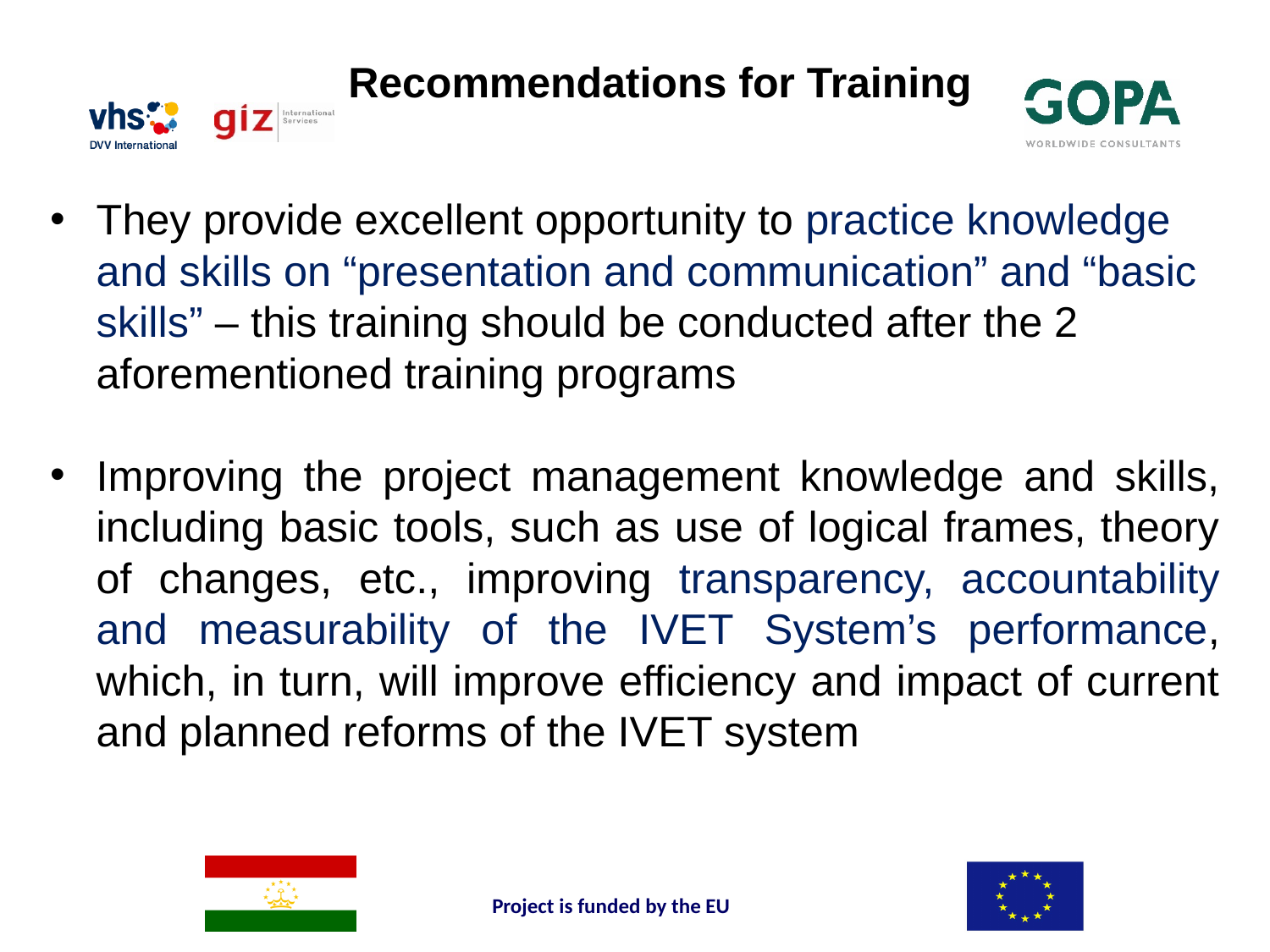

# Recommendations for Training
They provide excellent opportunity to practice knowledge and skills on “presentation and communication” and “basic skills” – this training should be conducted after the 2 aforementioned training programs

Improving the project management knowledge and skills, including basic tools, such as use of logical frames, theory of changes, etc., improving transparency, accountability and measurability of the IVET System’s performance, which, in turn, will improve efficiency and impact of current and planned reforms of the IVET system

Project is funded by the EU